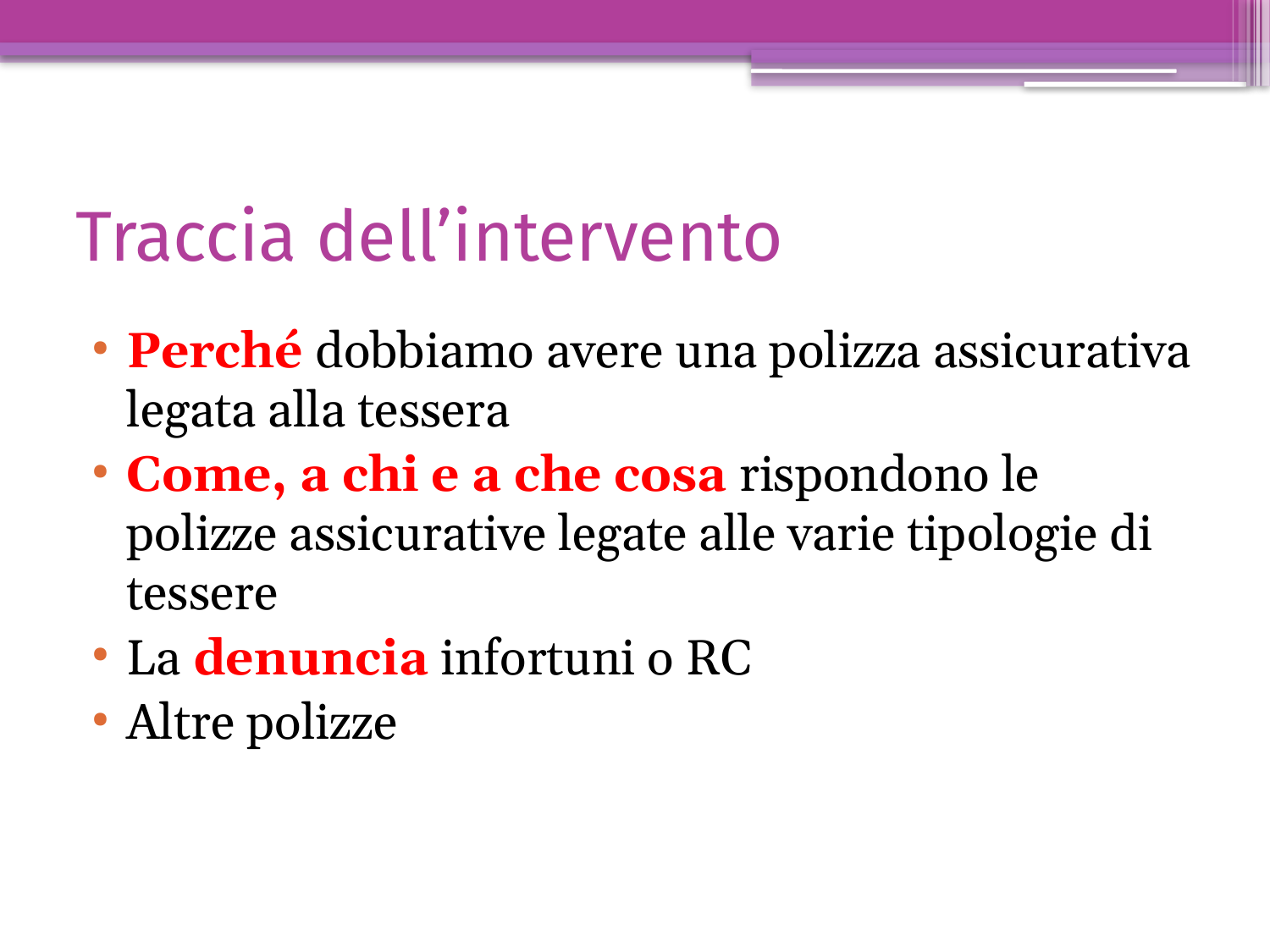

# Traccia dell’intervento
Perché dobbiamo avere una polizza assicurativa legata alla tessera
Come, a chi e a che cosa rispondono le polizze assicurative legate alle varie tipologie di tessere
La denuncia infortuni o RC
Altre polizze